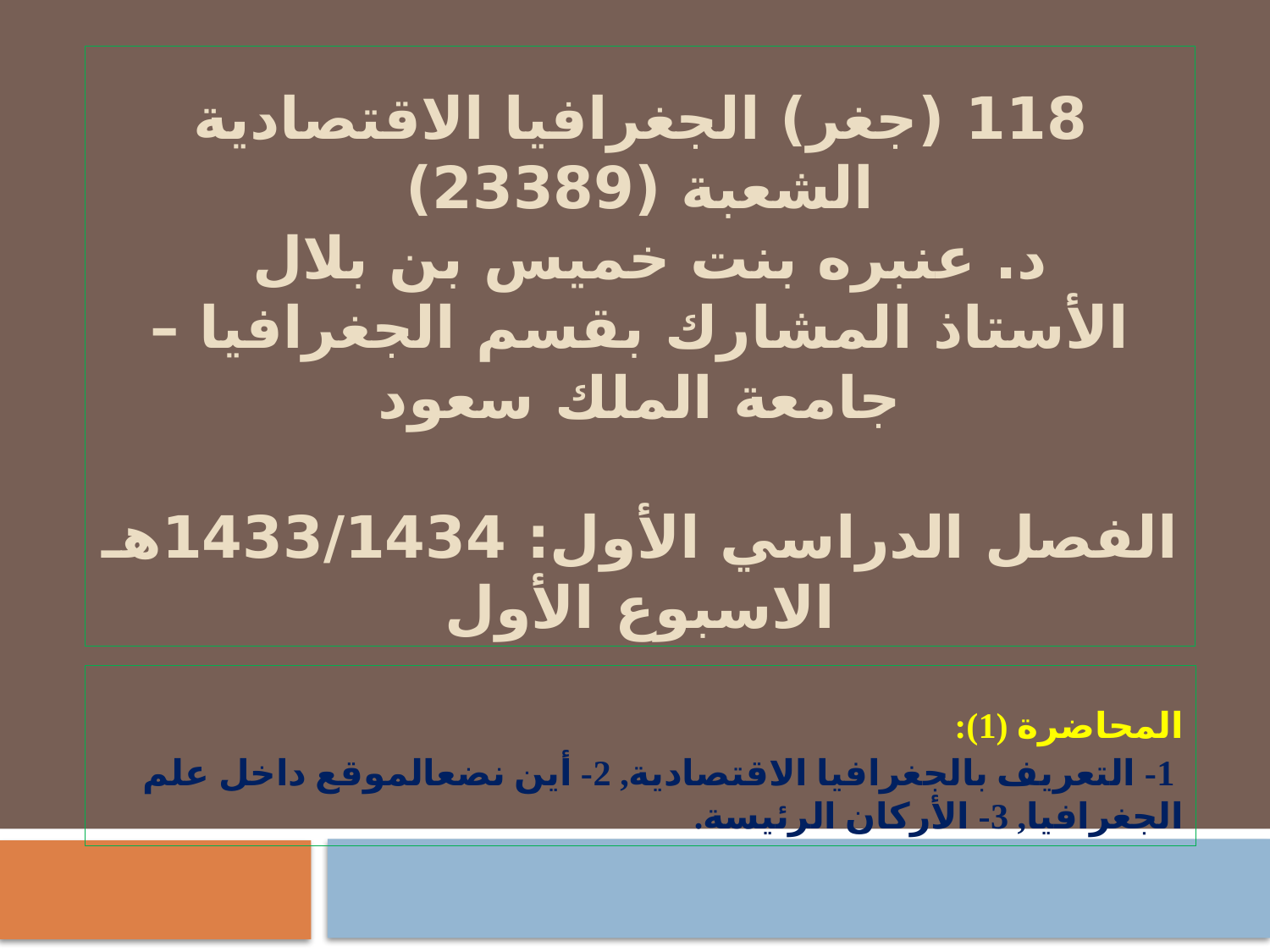

# 118 (جغر) الجغرافيا الاقتصادية الشعبة (23389) د. عنبره بنت خميس بن بلال الأستاذ المشارك بقسم الجغرافيا – جامعة الملك سعود الفصل الدراسي الأول: 1433/1434هـ الاسبوع الأول

المحاضرة (1):
 1- التعريف بالجغرافيا الاقتصادية, 2- أين نضعالموقع داخل علم الجغرافيا, 3- الأركان الرئيسة.